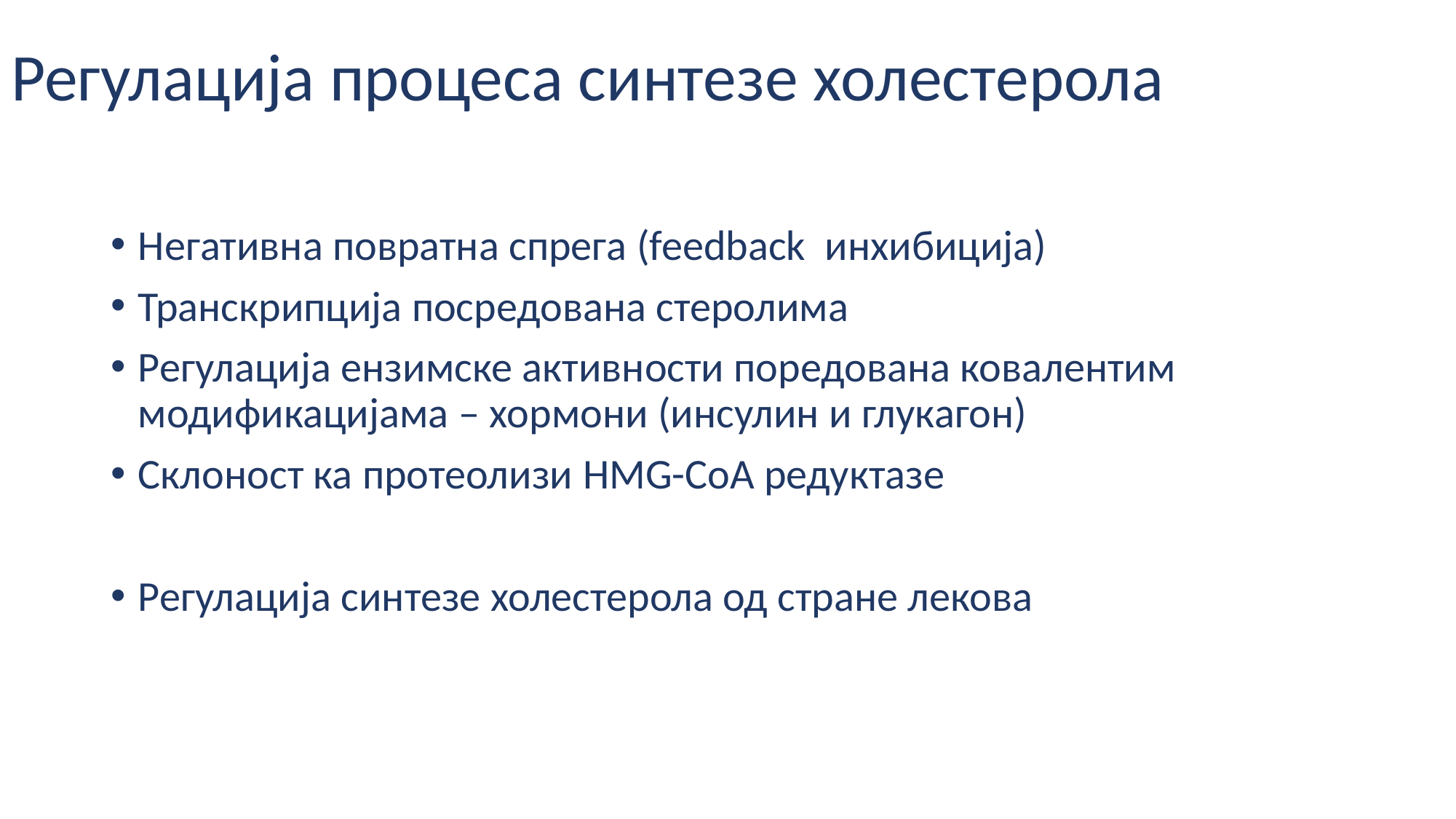

# Регулација процеса синтезе холестерола
Негативна повратна спрега (feedback  инхибиција)
Транскрипција посредована стеролима
Регулација ензимске активности поредована ковалентим модификацијама – хормони (инсулин и глукагон)
Склоност ка протеолизи HMG-СоА редуктазе

Регулација синтезе холестерола од стране лекова